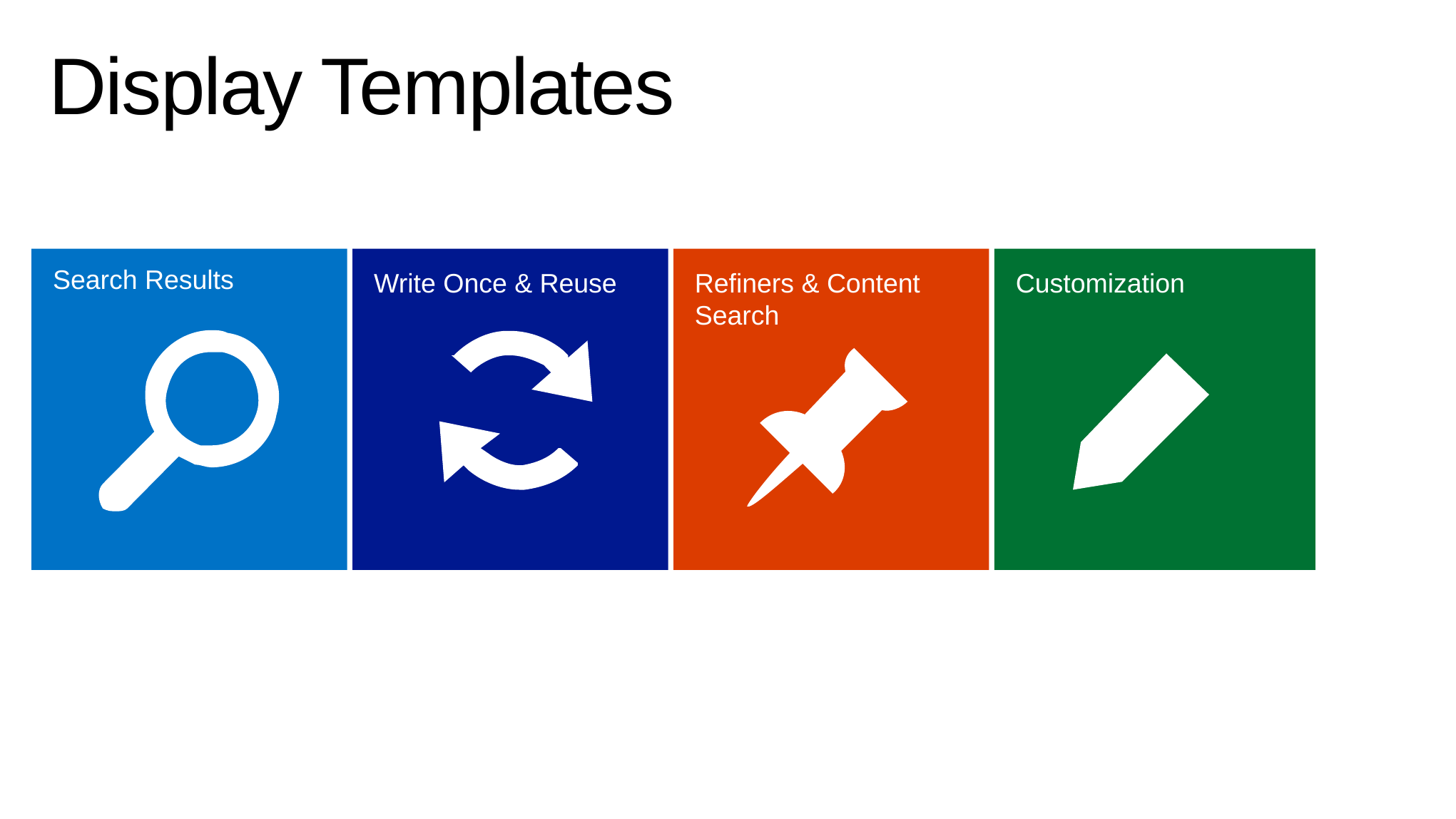

# Display Templates

Search Results

Write Once & Reuse

Refiners & Content Search

Customization